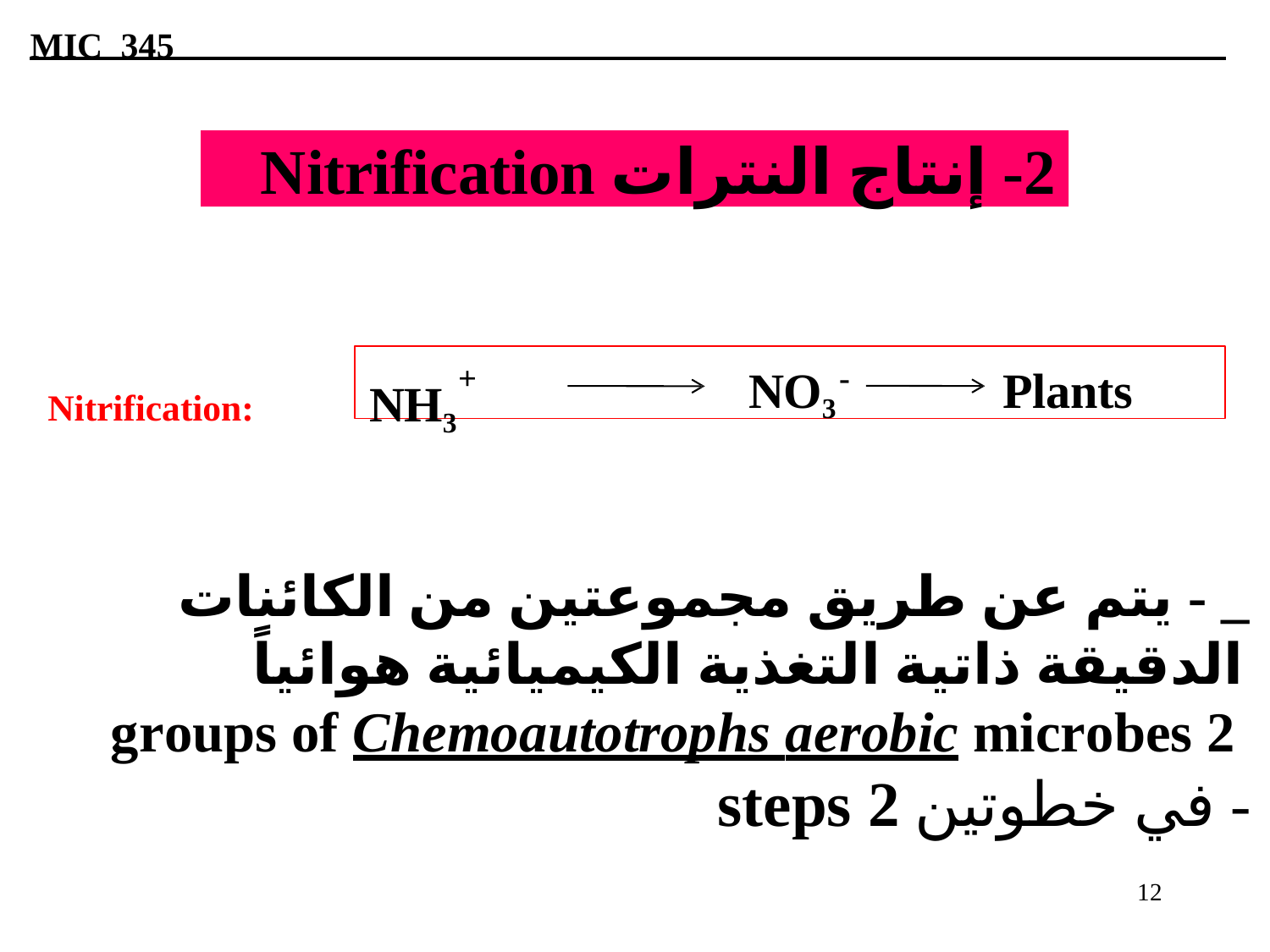

MIC  345

2- إنتاج النترات Nitrification

+
-
Nitrification:	NH3
NO3
Plants

_ - يتم عن طريق مجموعتين من الكائنات الدقيقة ذاتية التغذية الكيميائية هوائياً
 2 groups of Chemoautotrophs aerobic microbes
- في خطوتين 2 steps
12